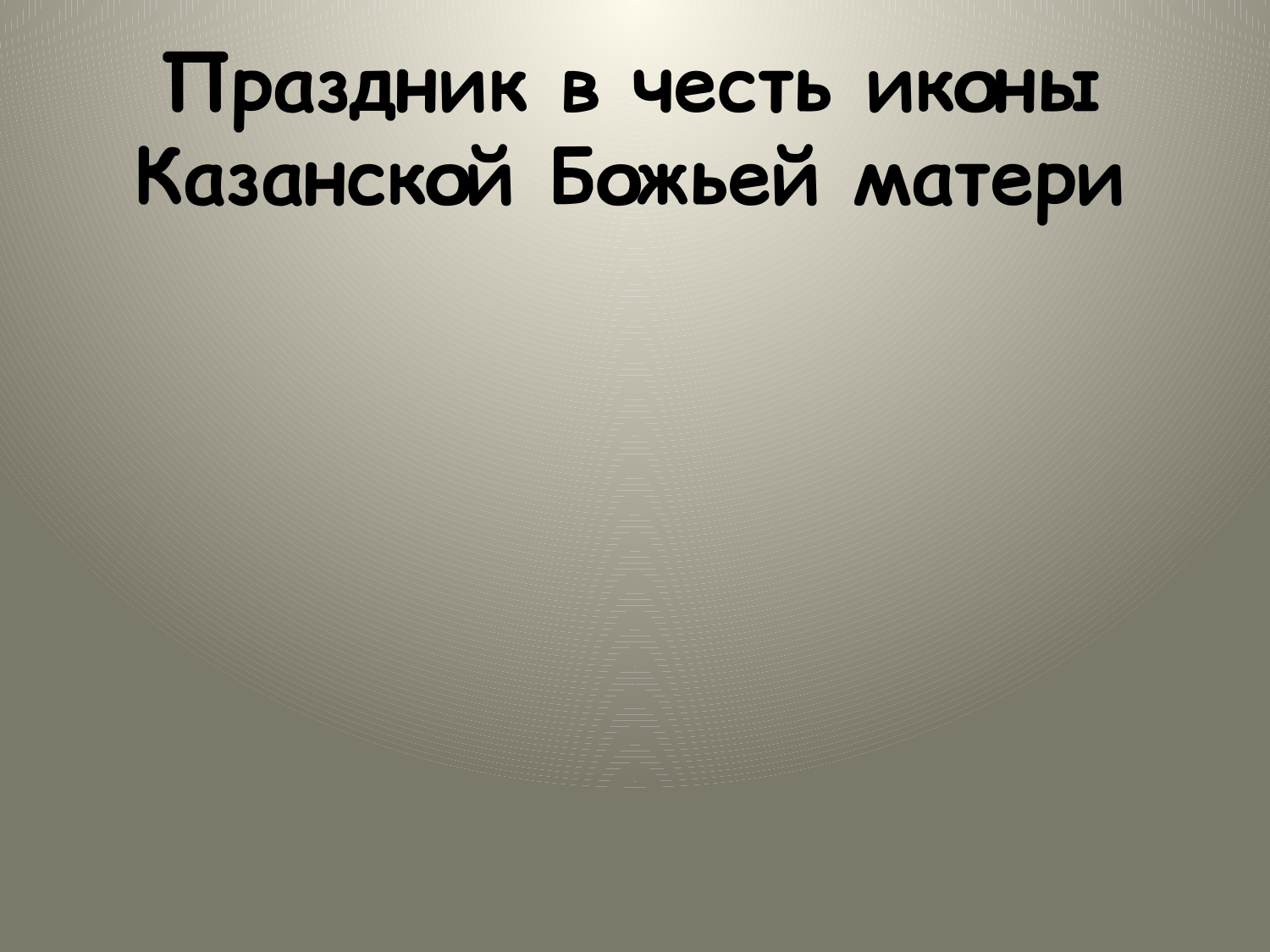

# Праздник в честь иконы Казанской Божьей матери